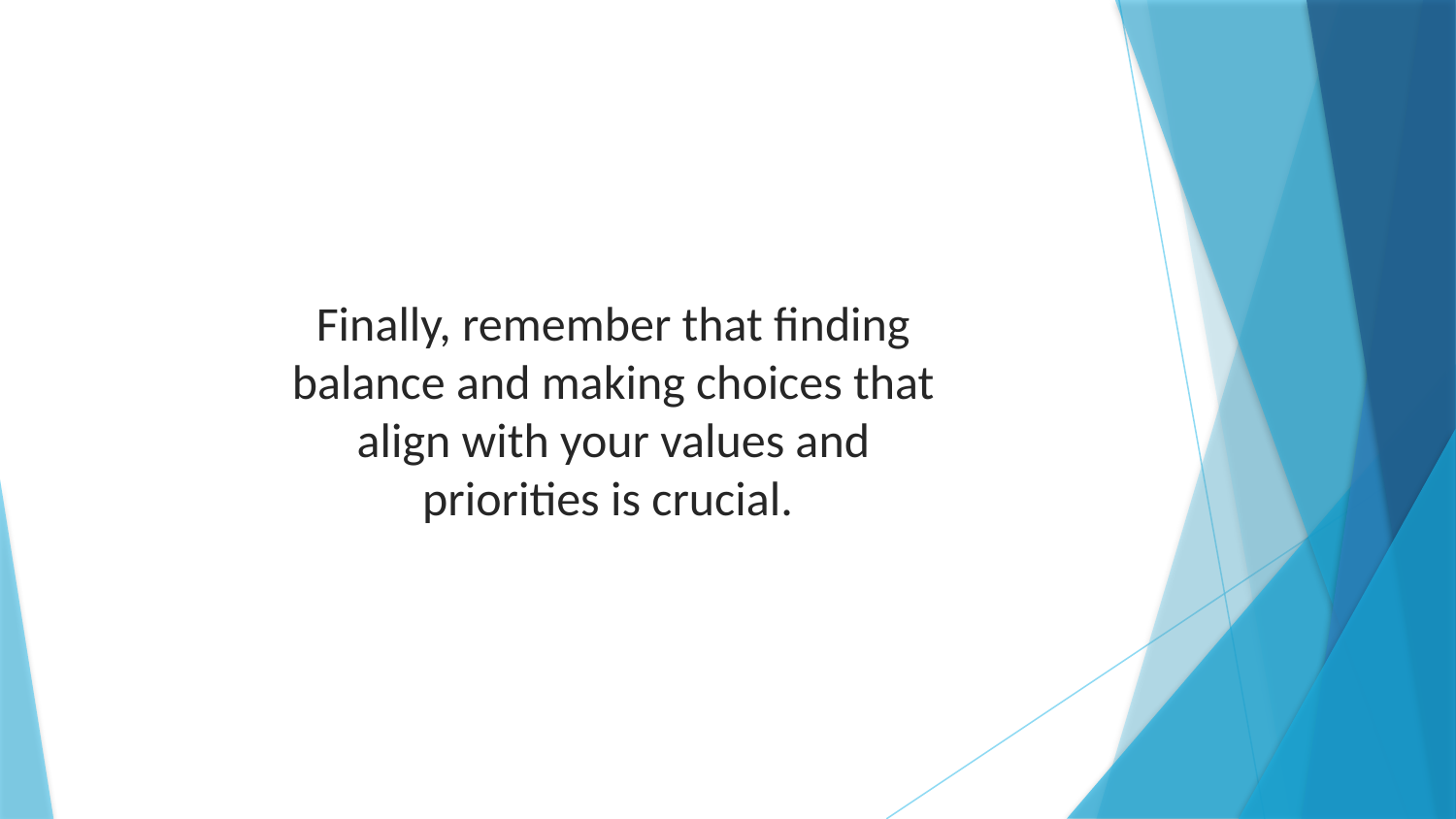

Finally, remember that finding balance and making choices that align with your values and priorities is crucial.